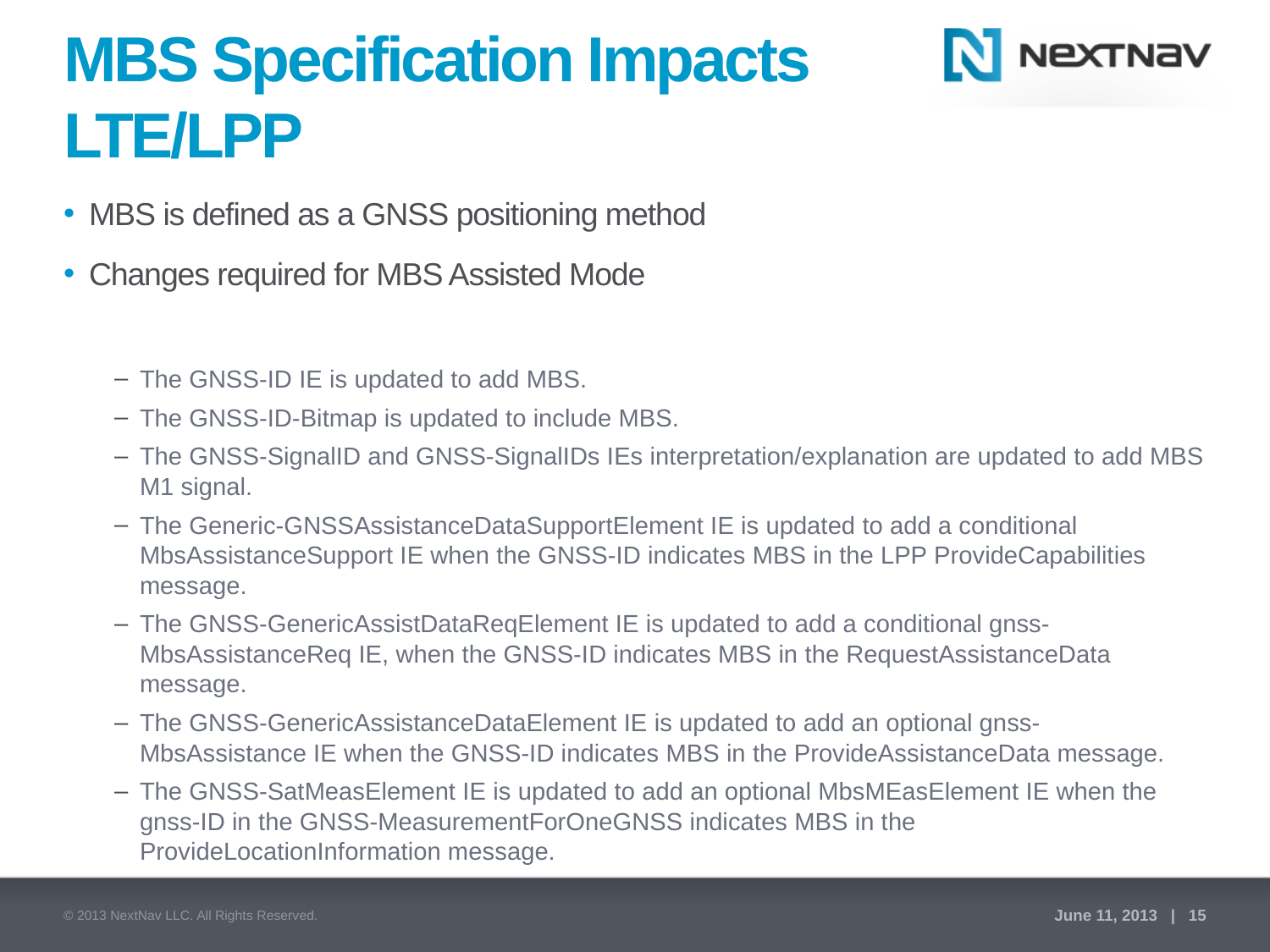

# MBS Specification Impacts LTE/LPP

MBS is defined as a GNSS positioning method
Changes required for MBS Assisted Mode

The GNSS-ID IE is updated to add MBS.
The GNSS-ID-Bitmap is updated to include MBS.
The GNSS-SignalID and GNSS-SignalIDs IEs interpretation/explanation are updated to add MBS M1 signal.
The Generic-GNSSAssistanceDataSupportElement IE is updated to add a conditional  MbsAssistanceSupport IE when the GNSS-ID indicates MBS in the LPP ProvideCapabilities message.
The GNSS-GenericAssistDataReqElement IE is updated to add a conditional gnss-MbsAssistanceReq IE, when the GNSS-ID indicates MBS in the RequestAssistanceData message.
The GNSS-GenericAssistanceDataElement IE is updated to add an optional gnss-MbsAssistance IE when the GNSS-ID indicates MBS in the ProvideAssistanceData message.
The GNSS-SatMeasElement IE is updated to add an optional MbsMEasElement IE when the gnss-ID in the GNSS-MeasurementForOneGNSS indicates MBS in the ProvideLocationInformation message.
© 2013 NextNav LLC. All Rights Reserved.
June 11, 2013   |   15